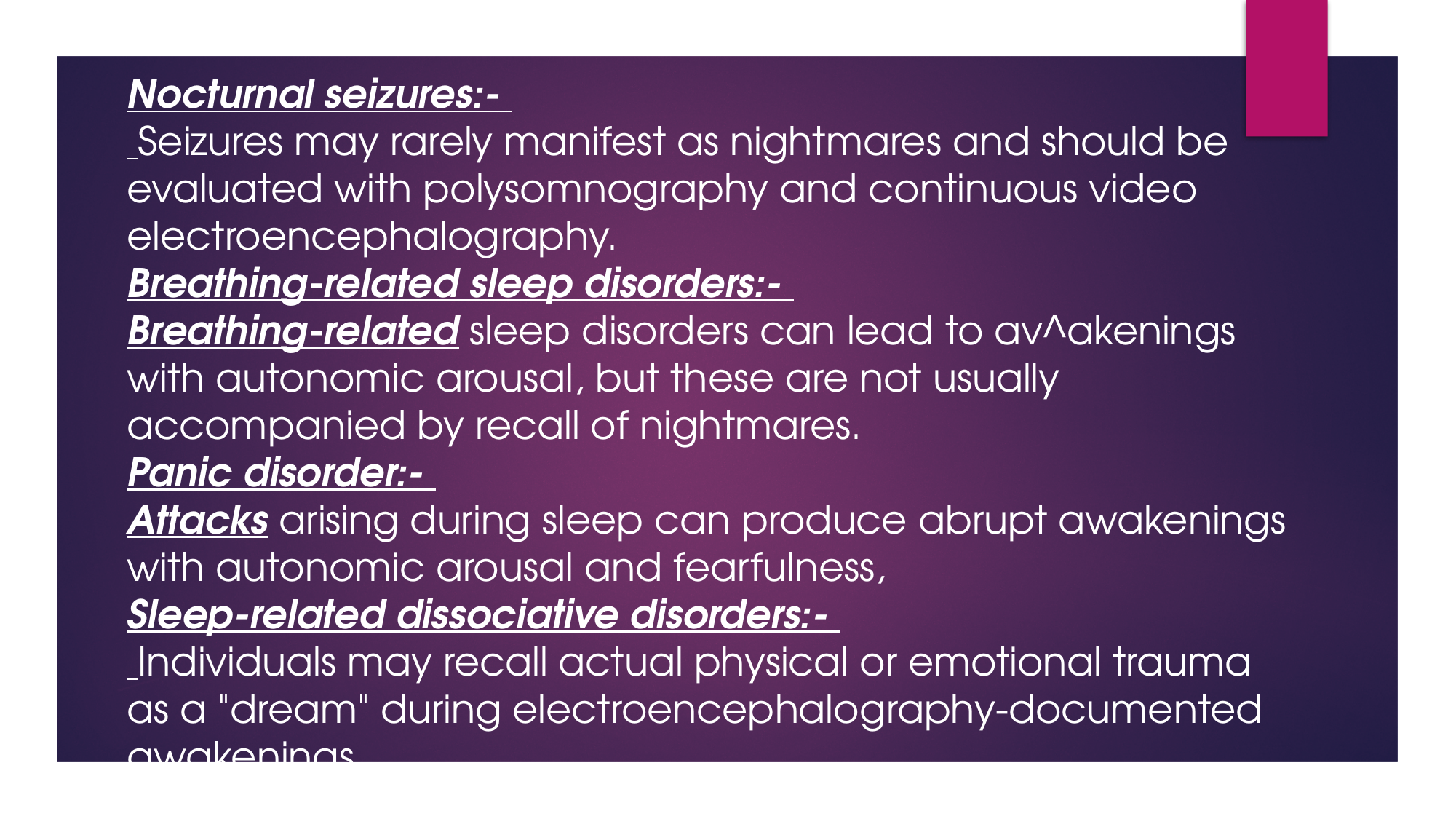

Nocturnal seizures:-
 Seizures may rarely manifest as nightmares and should be evaluated with polysomnography and continuous video electroencephalography.
Breathing-related sleep disorders:-
Breathing-related sleep disorders can lead to av^akenings with autonomic arousal, but these are not usually accompanied by recall of nightmares.
Panic disorder:-
Attacks arising during sleep can produce abrupt awakenings with autonomic arousal and fearfulness,
Sleep-related dissociative disorders:-
 Individuals may recall actual physical or emotional trauma as a "dream" during electroencephalography-documented awakenings.